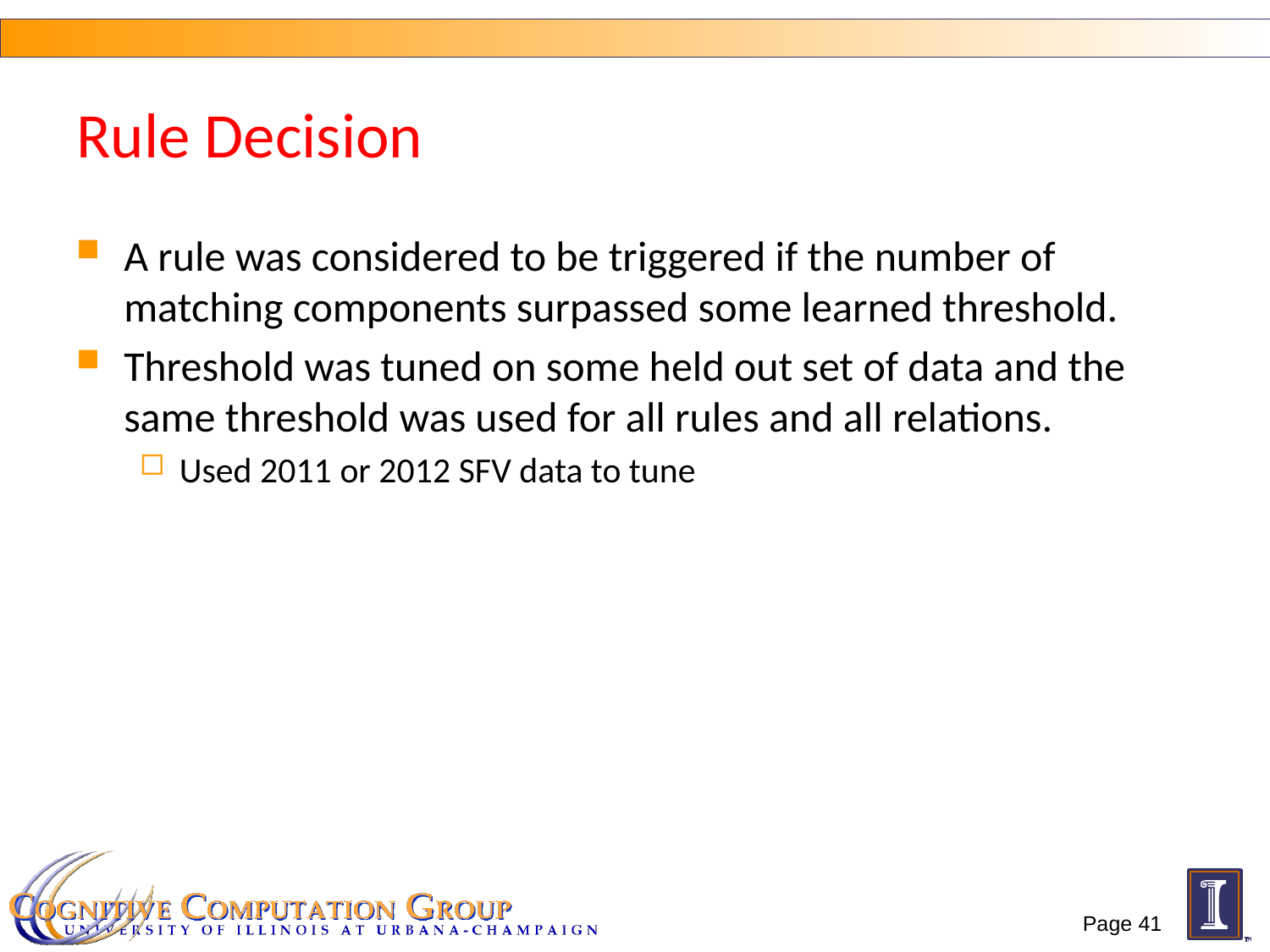

# Rule Decision
A rule was considered to be triggered if the number of matching components surpassed some learned threshold.
Threshold was tuned on some held out set of data and the same threshold was used for all rules and all relations.
Used 2011 or 2012 SFV data to tune
Page 41